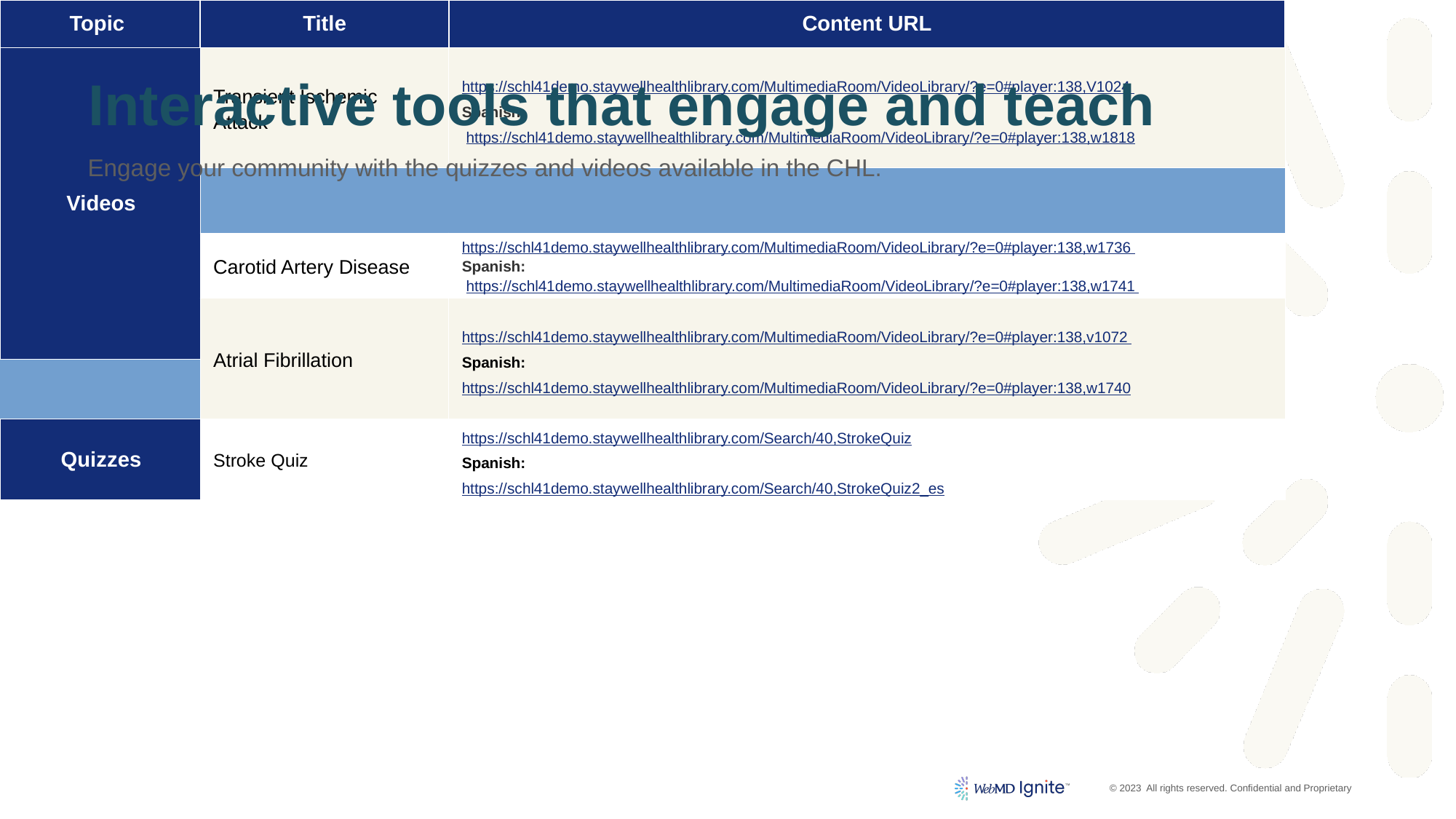

# Interactive tools that engage and teach
Engage your community with the quizzes and videos available in the CHL.
| Topic | Title | Content URL |
| --- | --- | --- |
| Videos | Transient Ischemic Attack | https://schl41demo.staywellhealthlibrary.com/MultimediaRoom/VideoLibrary/?e=0#player:138,V1024 Spanish: https://schl41demo.staywellhealthlibrary.com/MultimediaRoom/VideoLibrary/?e=0#player:138,w1818 |
|  |  |  |
|  | Carotid Artery Disease | https://schl41demo.staywellhealthlibrary.com/MultimediaRoom/VideoLibrary/?e=0#player:138,w1736 Spanish: https://schl41demo.staywellhealthlibrary.com/MultimediaRoom/VideoLibrary/?e=0#player:138,w1741 |
|  | Atrial Fibrillation | https://schl41demo.staywellhealthlibrary.com/MultimediaRoom/VideoLibrary/?e=0#player:138,v1072 Spanish: https://schl41demo.staywellhealthlibrary.com/MultimediaRoom/VideoLibrary/?e=0#player:138,w1740 |
|  |  |  |
| Quizzes | Stroke Quiz | https://schl41demo.staywellhealthlibrary.com/Search/40,StrokeQuiz Spanish: https://schl41demo.staywellhealthlibrary.com/Search/40,StrokeQuiz2\_es |
|  | Take the Cholesterol Quiz | https://schl41demo.staywellhealthlibrary.com/InteractiveTools/Quizzes/40,CholesterolArteriesQuiz Spanish: https://schl41demo.staywellhealthlibrary.com/InteractiveTools/Quizzes/40,CholesterolArteriesQuiz\_ES |